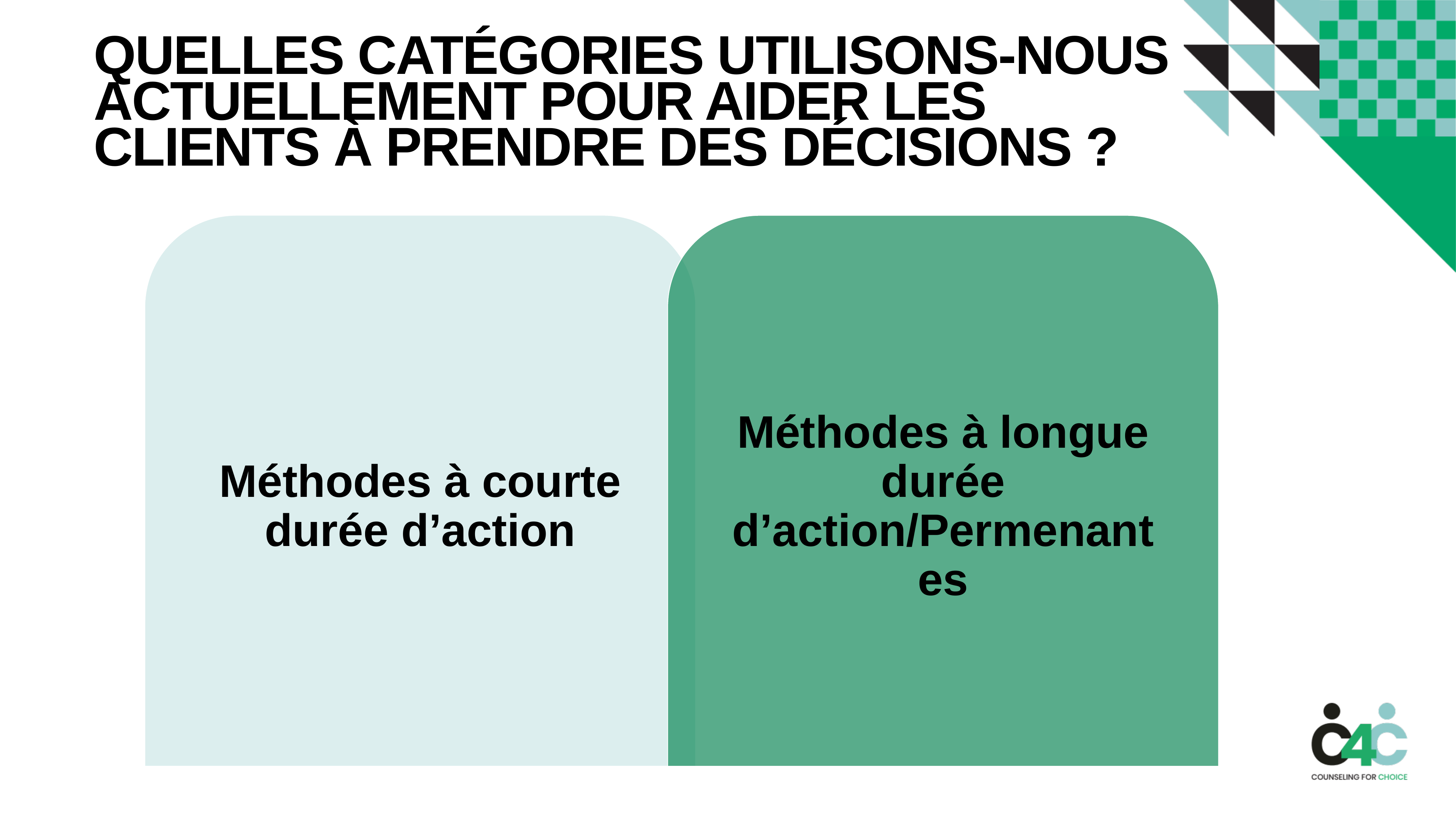

# Quelles catégories utilisons-nous actuellement pour aider les clients à prendre des décisions ?

Méthodes à courte durée d’action

Méthodes à longue durée d’action/Permenantes